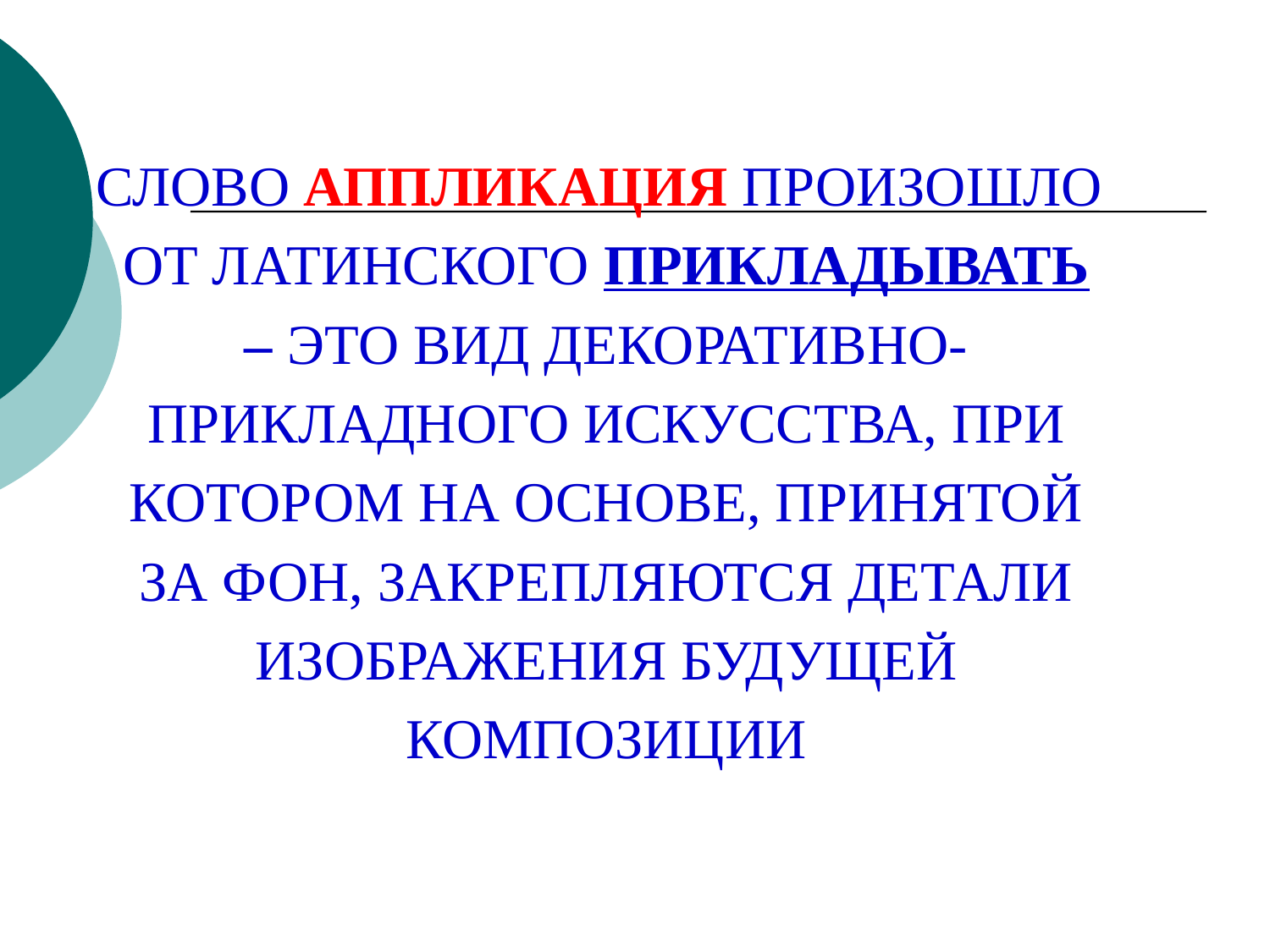

СЛОВО АППЛИКАЦИЯ ПРОИЗОШЛО
ОТ ЛАТИНСКОГО ПРИКЛАДЫВАТЬ
– ЭТО ВИД ДЕКОРАТИВНО-
ПРИКЛАДНОГО ИСКУССТВА, ПРИ
 КОТОРОМ НА ОСНОВЕ, ПРИНЯТОЙ
ЗА ФОН, ЗАКРЕПЛЯЮТСЯ ДЕТАЛИ
 ИЗОБРАЖЕНИЯ БУДУЩЕЙ
КОМПОЗИЦИИ